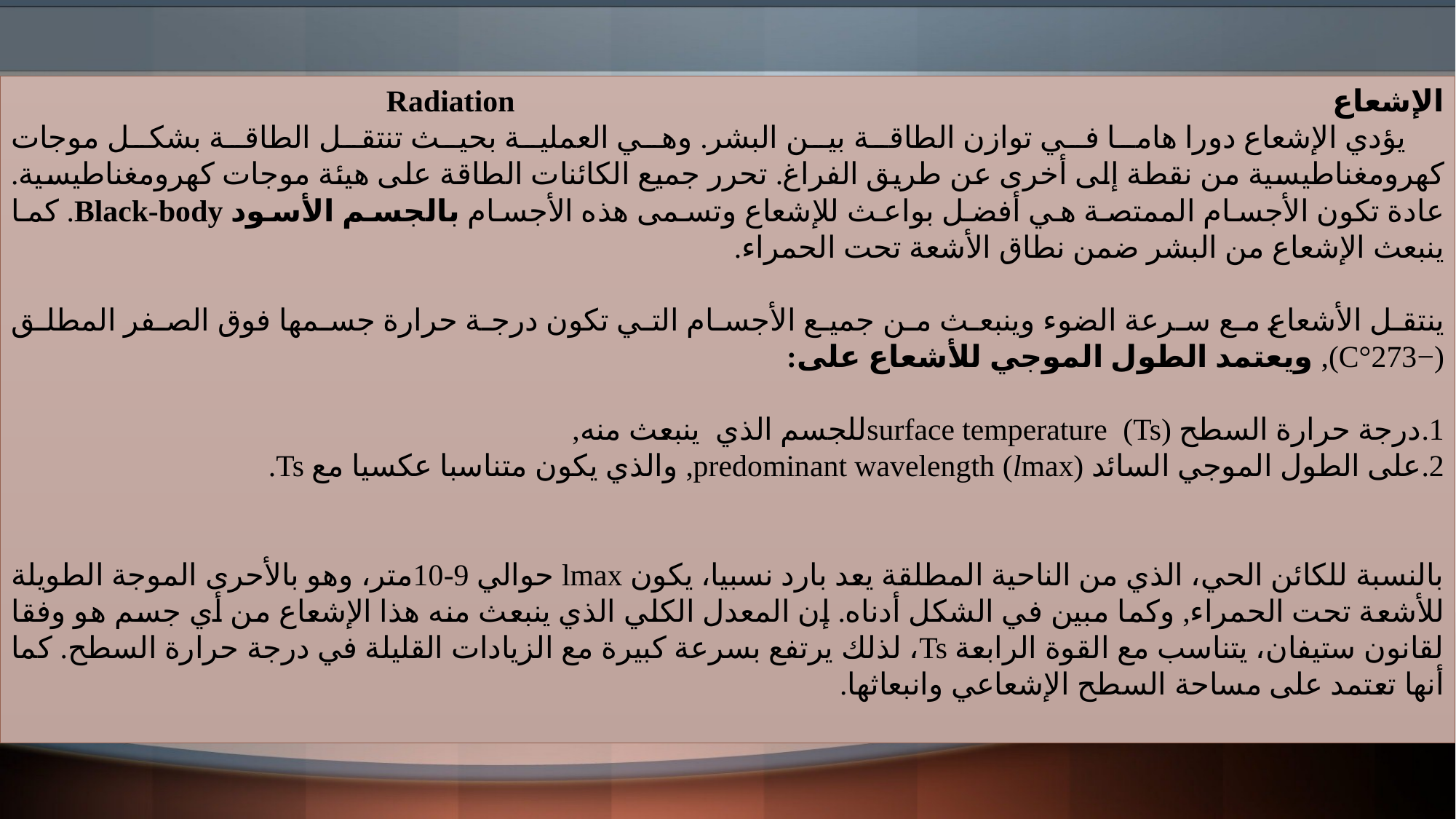

الإشعاع                                                                                                           Radiation
     يؤدي الإشعاع دورا هاما في توازن الطاقة بين البشر. وهي العملية بحيث تنتقل الطاقة بشكل موجات كهرومغناطيسية من نقطة إلى أخرى عن طريق الفراغ. تحرر جميع الكائنات الطاقة على هيئة موجات كهرومغناطيسية. عادة تكون الأجسام الممتصة هي أفضل بواعث للإشعاع وتسمى هذه الأجسام بالجسم الأسود Black-body. كما ينبعث الإشعاع من البشر ضمن نطاق الأشعة تحت الحمراء.

ينتقل الأشعاع مع سرعة الضوء وينبعث من جميع الأجسام التي تكون درجة حرارة جسمها فوق الصفر المطلق (−273°C), ويعتمد الطول الموجي للأشعاع على:

1.	درجة حرارة السطح (Ts)  surface temperatureللجسم الذي  ينبعث منه,
2.	على الطول الموجي السائد predominant wavelength (lmax), والذي يكون متناسبا عكسيا مع Ts.

بالنسبة للكائن الحي، الذي من الناحية المطلقة يعد بارد نسبيا، يكون lmax حوالي 9-10متر، وهو بالأحرى الموجة الطويلة للأشعة تحت الحمراء, وكما مبين في الشكل أدناه. إن المعدل الكلي الذي ينبعث منه هذا الإشعاع من أي جسم هو وفقا لقانون ستيفان، يتناسب مع القوة الرابعة Ts، لذلك يرتفع بسرعة كبيرة مع الزيادات القليلة في درجة حرارة السطح. كما أنها تعتمد على مساحة السطح الإشعاعي وانبعاثها.